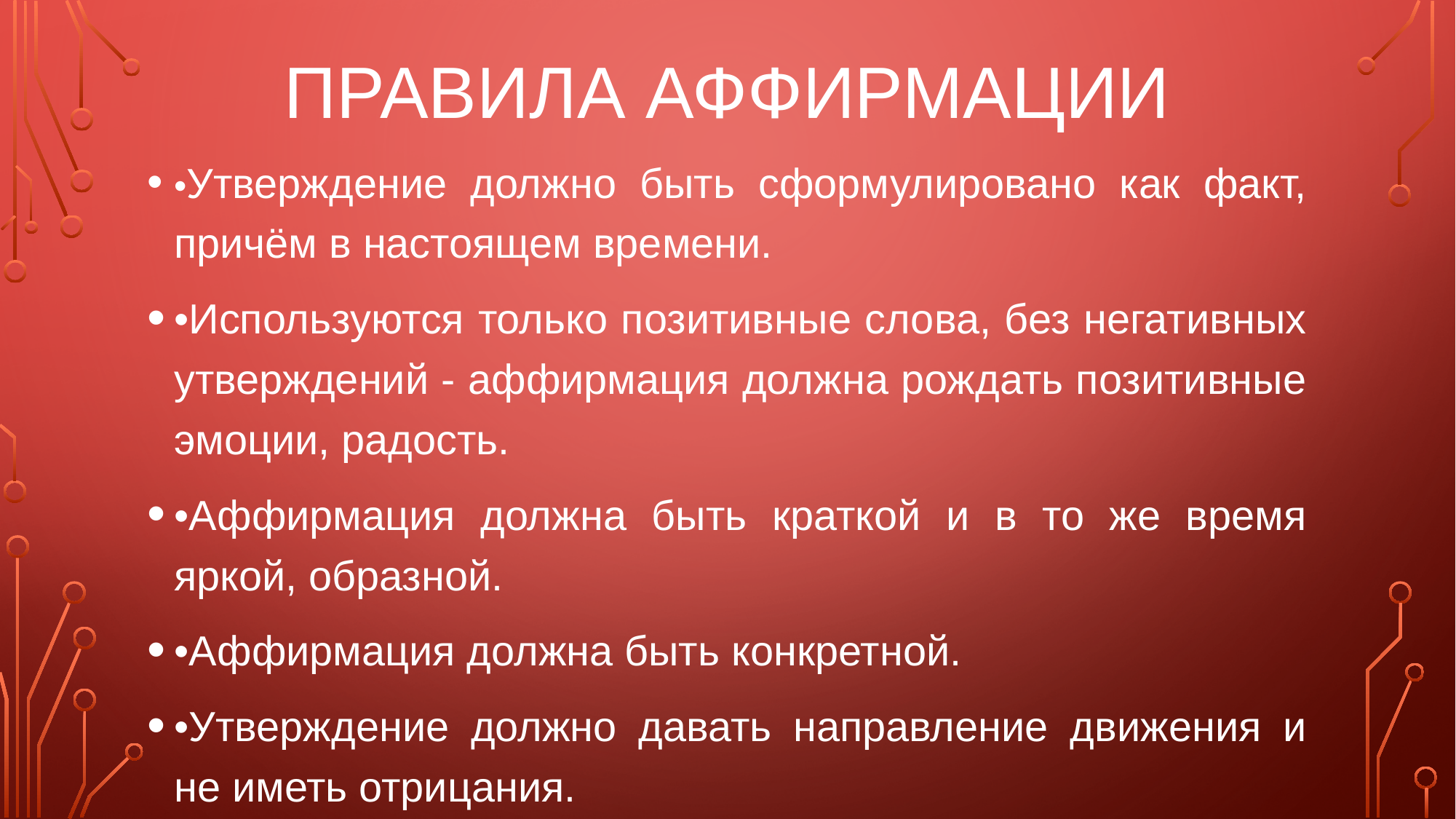

# Правила аффирмации
•Утверждение должно быть сформулировано как факт, причём в настоящем времени.
•Используются только позитивные слова, без негативных утверждений - аффирмация должна рождать позитивные эмоции, радость.
•Аффирмация должна быть краткой и в то же время яркой, образной.
•Аффирмация должна быть конкретной.
•Утверждение должно давать направление движения и не иметь отрицания.